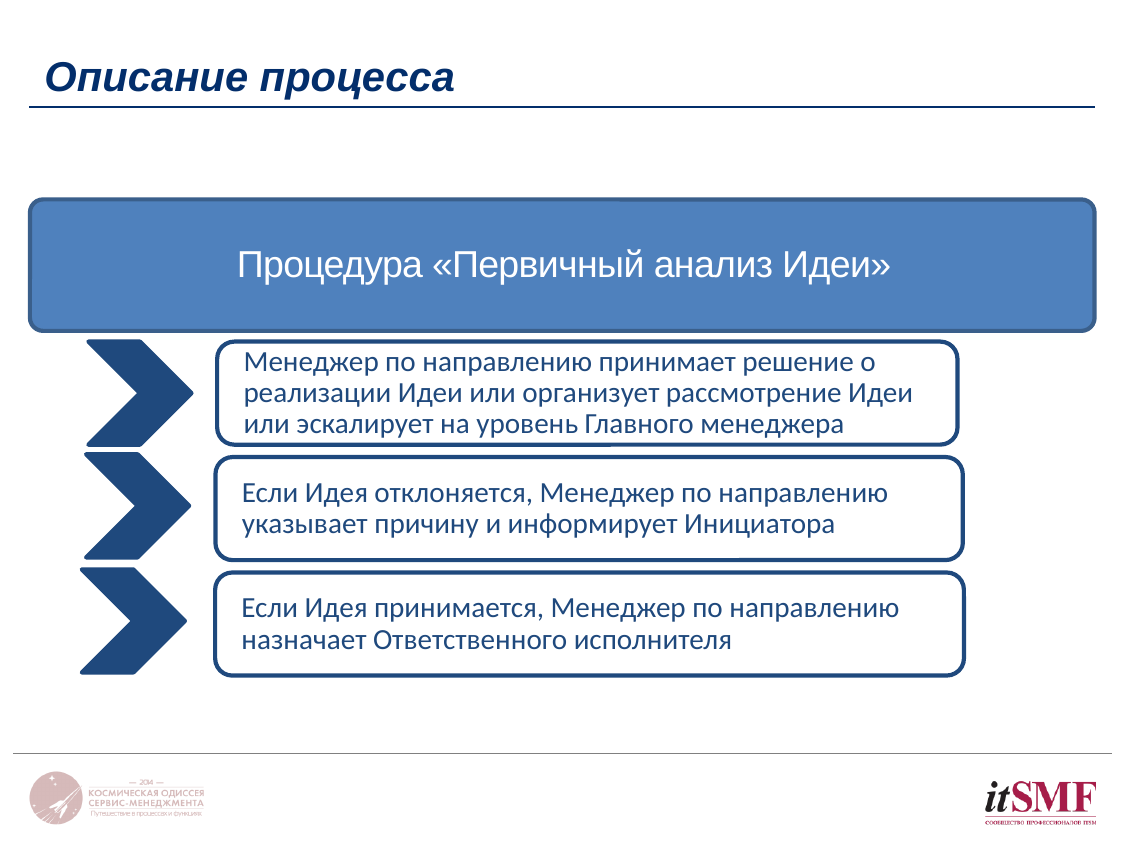

# Описание процесса
Процедура «Первичный анализ Идеи»
Менеджер по направлению принимает решение о реализации Идеи или организует рассмотрение Идеи или эскалирует на уровень Главного менеджера
Если Идея отклоняется, Менеджер по направлению указывает причину и информирует Инициатора
Если Идея принимается, Менеджер по направлению назначает Ответственного исполнителя